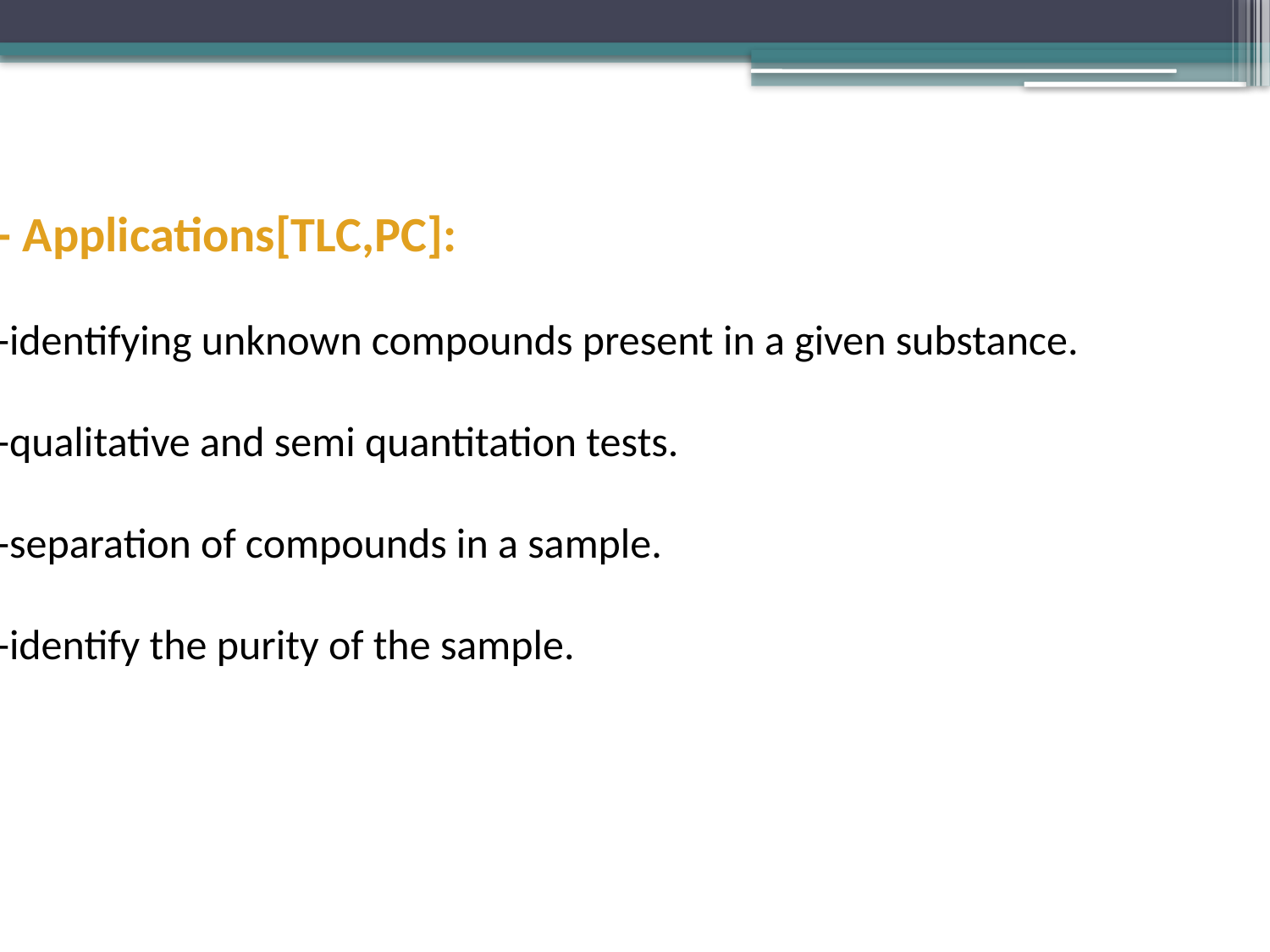

- Applications[TLC,PC]:

-identifying unknown compounds present in a given substance.

-qualitative and semi quantitation tests.

-separation of compounds in a sample.

-identify the purity of the sample.